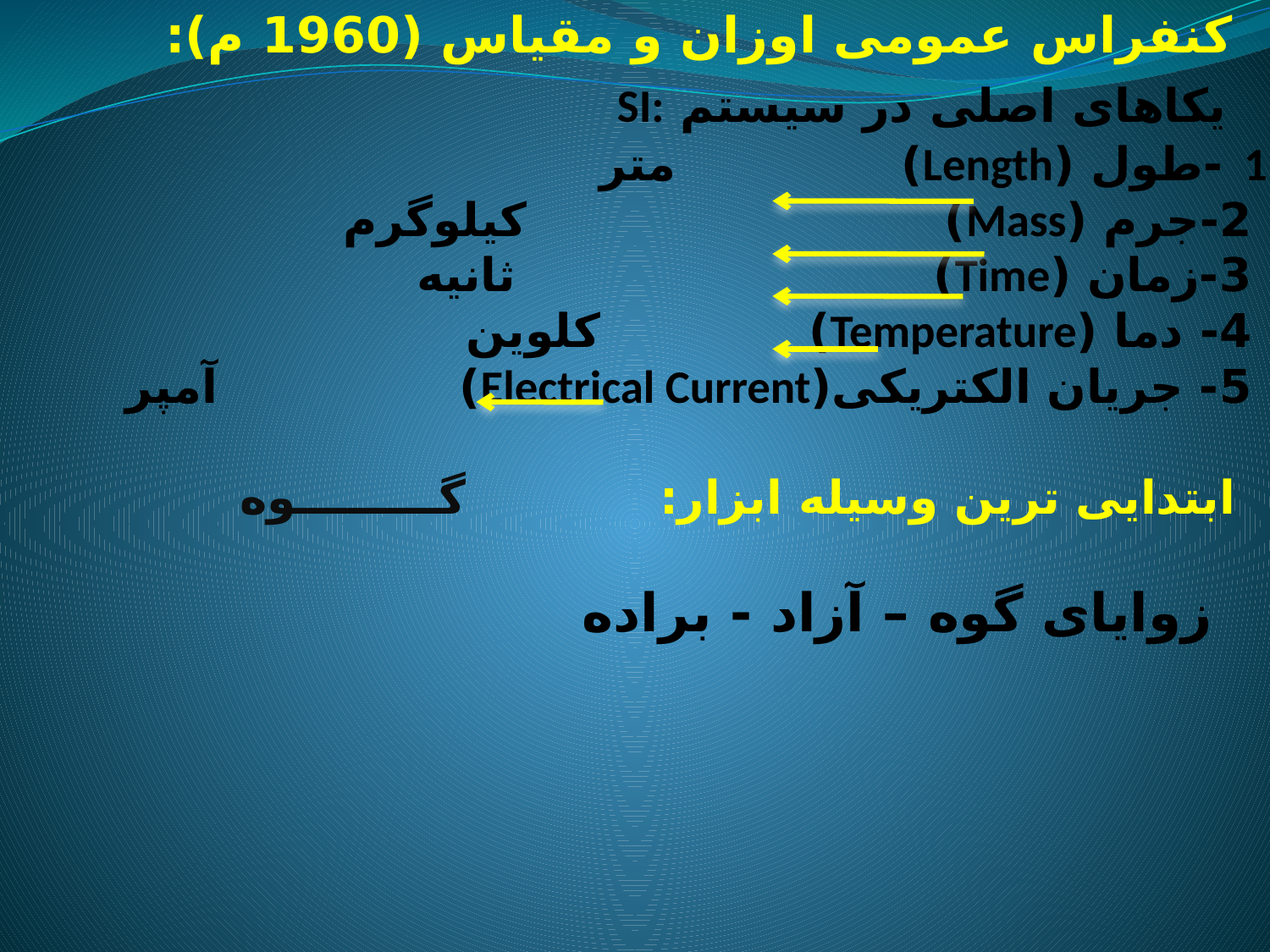

# کنفراس عمومی اوزان و مقیاس (1960 م): یکاهای اصلی در سیستم SI: 1-طول (Length)              	متر 2-جرم (Mass)                          کیلوگرم 3-زمان (Time)                          ثانیه 4- دما (Temperature)             کلوین 5- جریان الکتریکی(Electrical Current)               آمپر ابتدایی ترین وسیله ابزار:            گـــــــــوه زوایای گوه – آزاد - براده